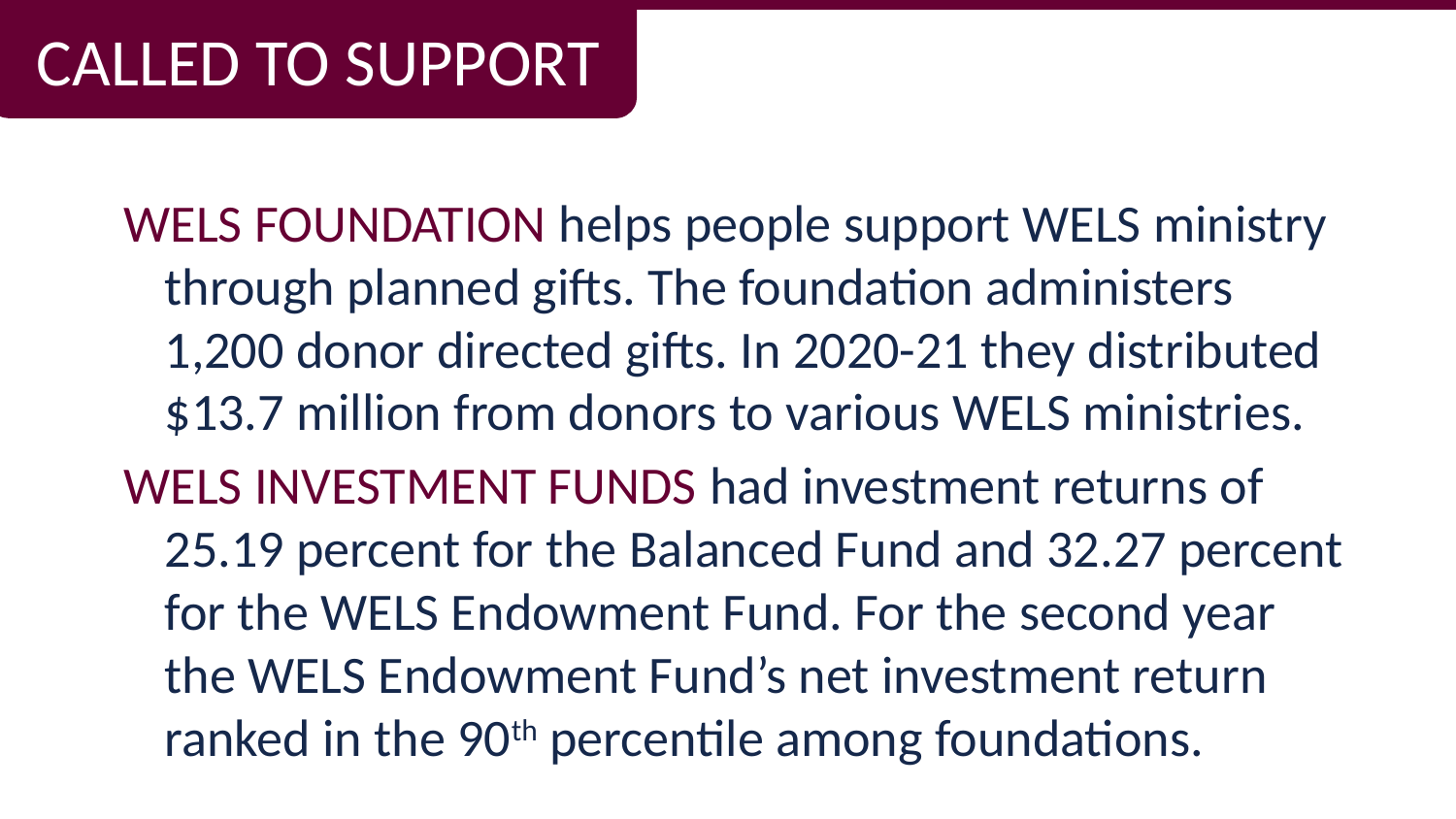

CALLED TO SUPPORT
WELS FOUNDATION helps people support WELS ministry through planned gifts. The foundation administers 1,200 donor directed gifts. In 2020-21 they distributed $13.7 million from donors to various WELS ministries.
WELS INVESTMENT FUNDS had investment returns of 25.19 percent for the Balanced Fund and 32.27 percent for the WELS Endowment Fund. For the second year the WELS Endowment Fund’s net investment return ranked in the 90th percentile among foundations.